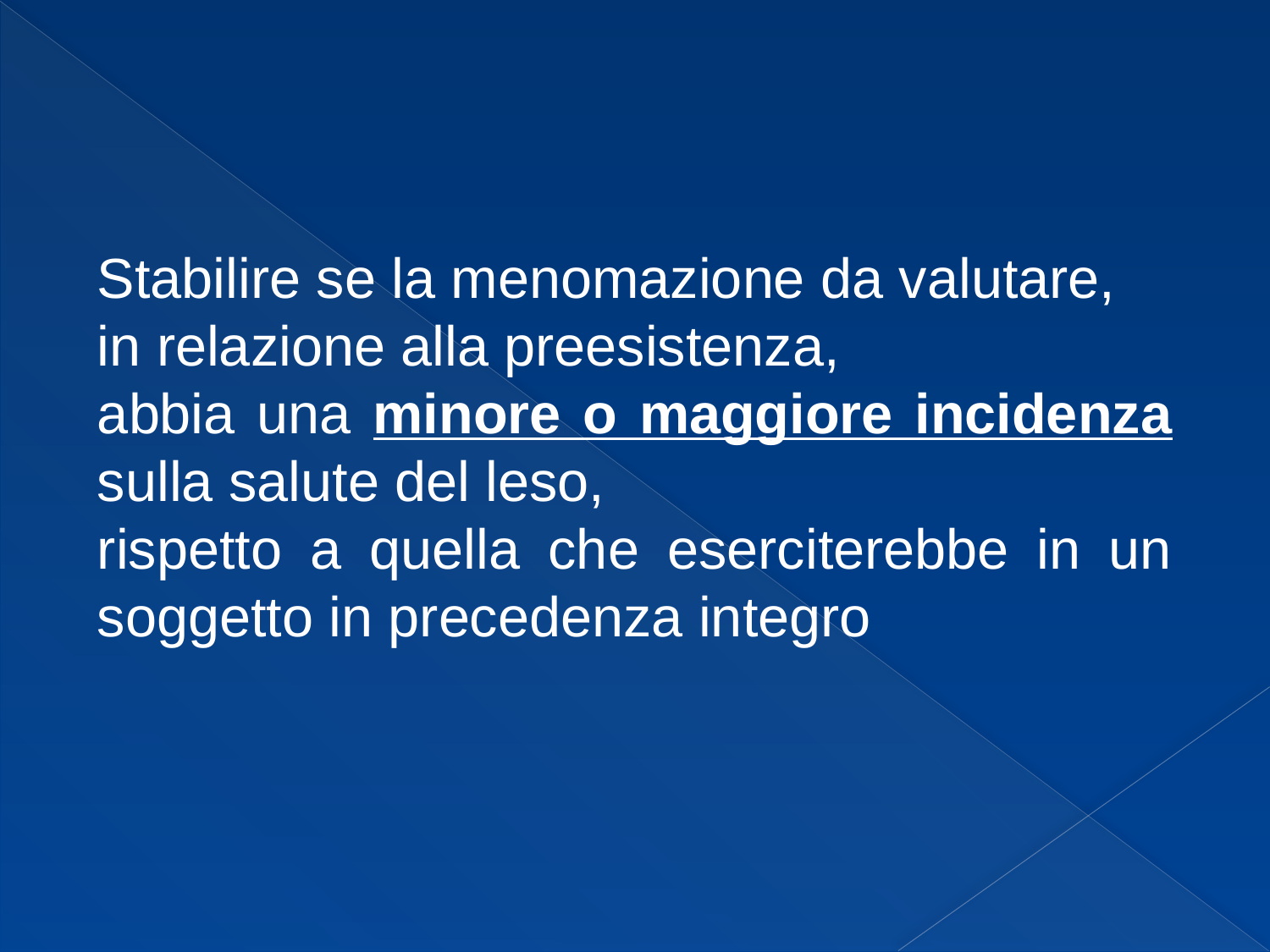

Stabilire se la menomazione da valutare,
in relazione alla preesistenza,
abbia una minore o maggiore incidenza sulla salute del leso,
rispetto a quella che eserciterebbe in un soggetto in precedenza integro